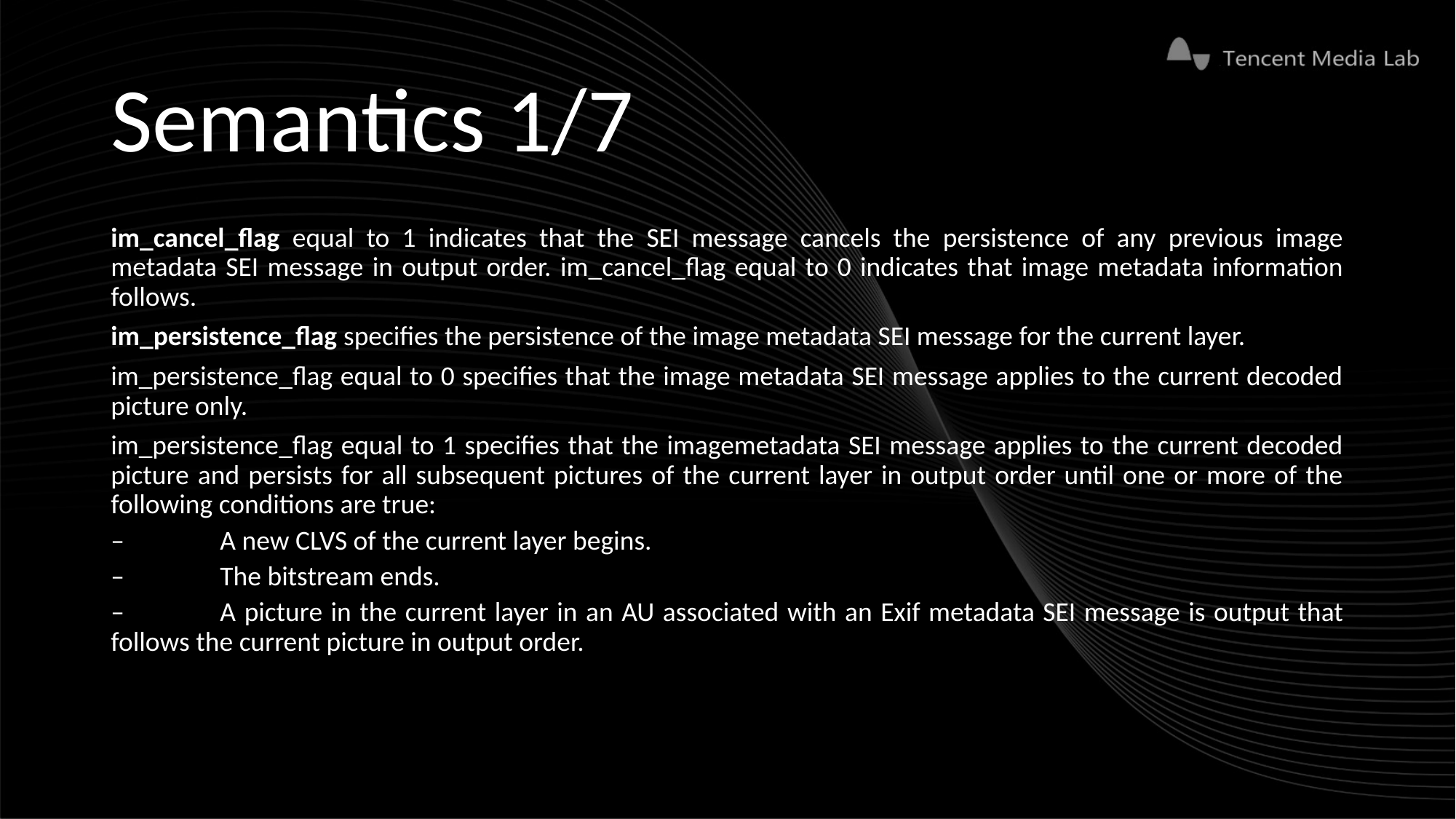

# Semantics 1/7
im_cancel_flag equal to 1 indicates that the SEI message cancels the persistence of any previous image metadata SEI message in output order. im_cancel_flag equal to 0 indicates that image metadata information follows.
im_persistence_flag specifies the persistence of the image metadata SEI message for the current layer.
im_persistence_flag equal to 0 specifies that the image metadata SEI message applies to the current decoded picture only.
im_persistence_flag equal to 1 specifies that the imagemetadata SEI message applies to the current decoded picture and persists for all subsequent pictures of the current layer in output order until one or more of the following conditions are true:
–	A new CLVS of the current layer begins.
–	The bitstream ends.
–	A picture in the current layer in an AU associated with an Exif metadata SEI message is output that follows the current picture in output order.